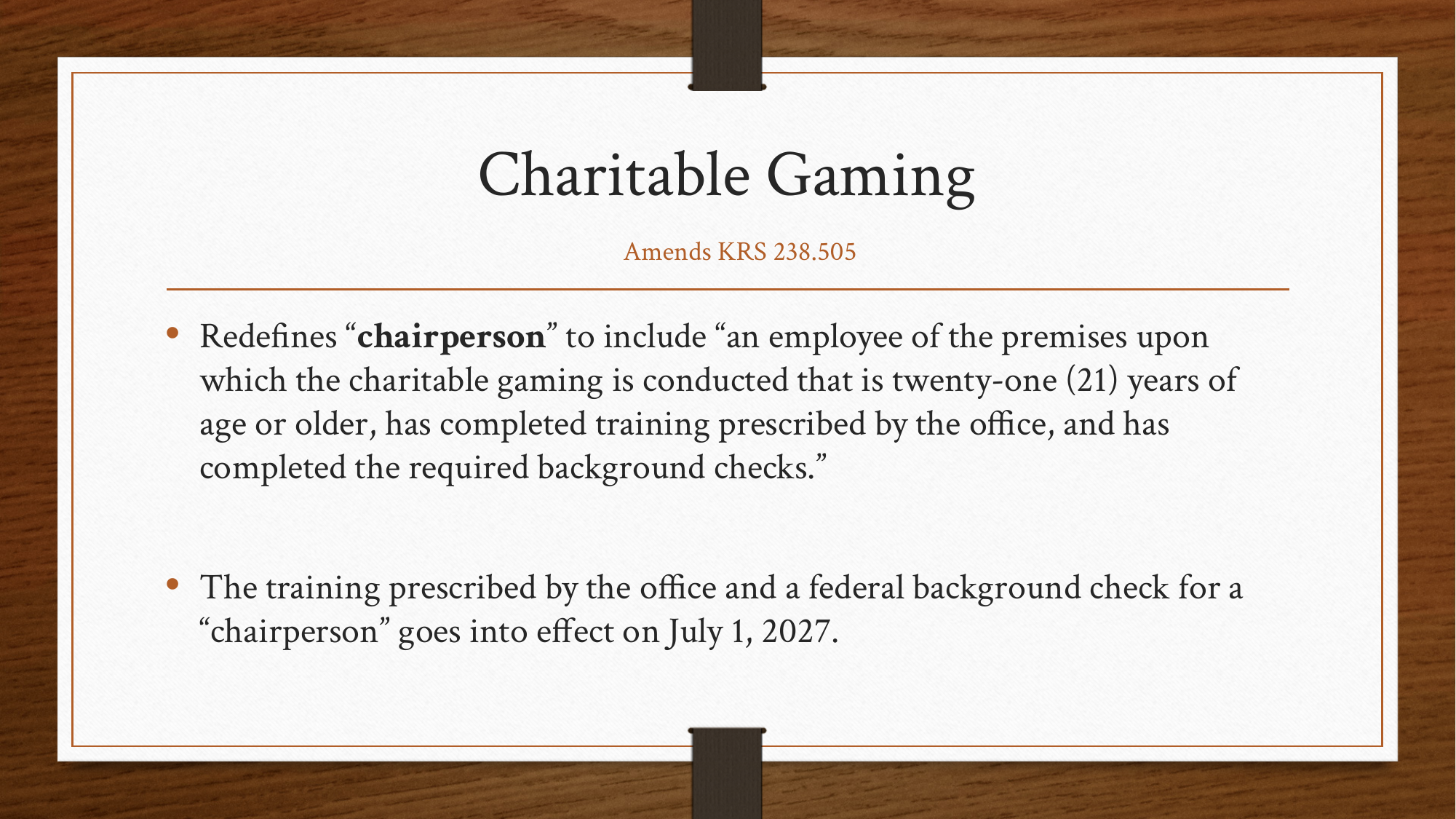

# Charitable Gaming
Amends KRS 238.505
Redefines “chairperson” to include “an employee of the premises upon which the charitable gaming is conducted that is twenty-one (21) years of age or older, has completed training prescribed by the office, and has completed the required background checks.”

The training prescribed by the office and a federal background check for a “chairperson” goes into effect on July 1, 2027.